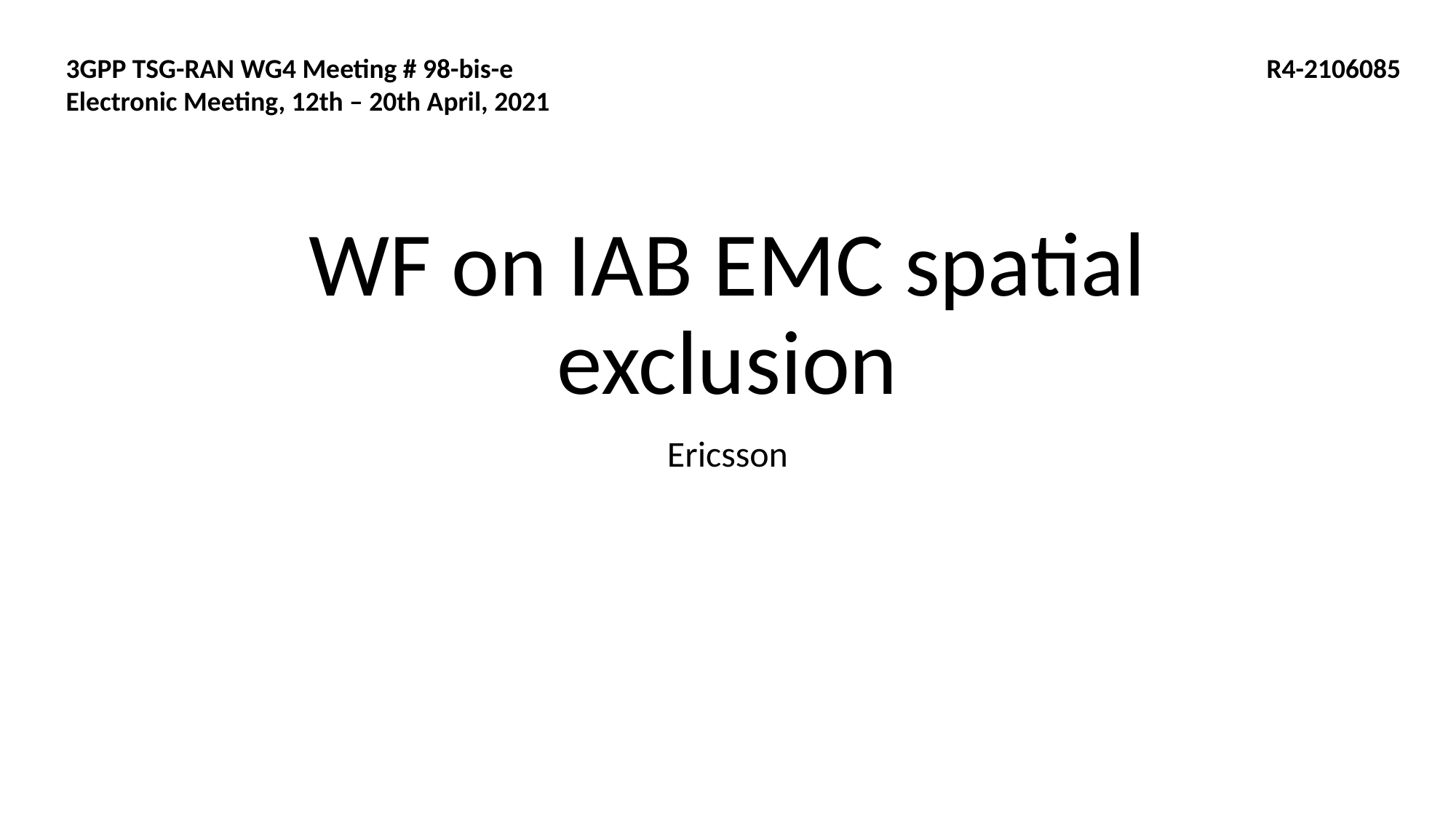

3GPP TSG-RAN WG4 Meeting # 98-bis-e 							R4-2106085
Electronic Meeting, 12th – 20th April, 2021
# WF on IAB EMC spatial exclusion
Ericsson